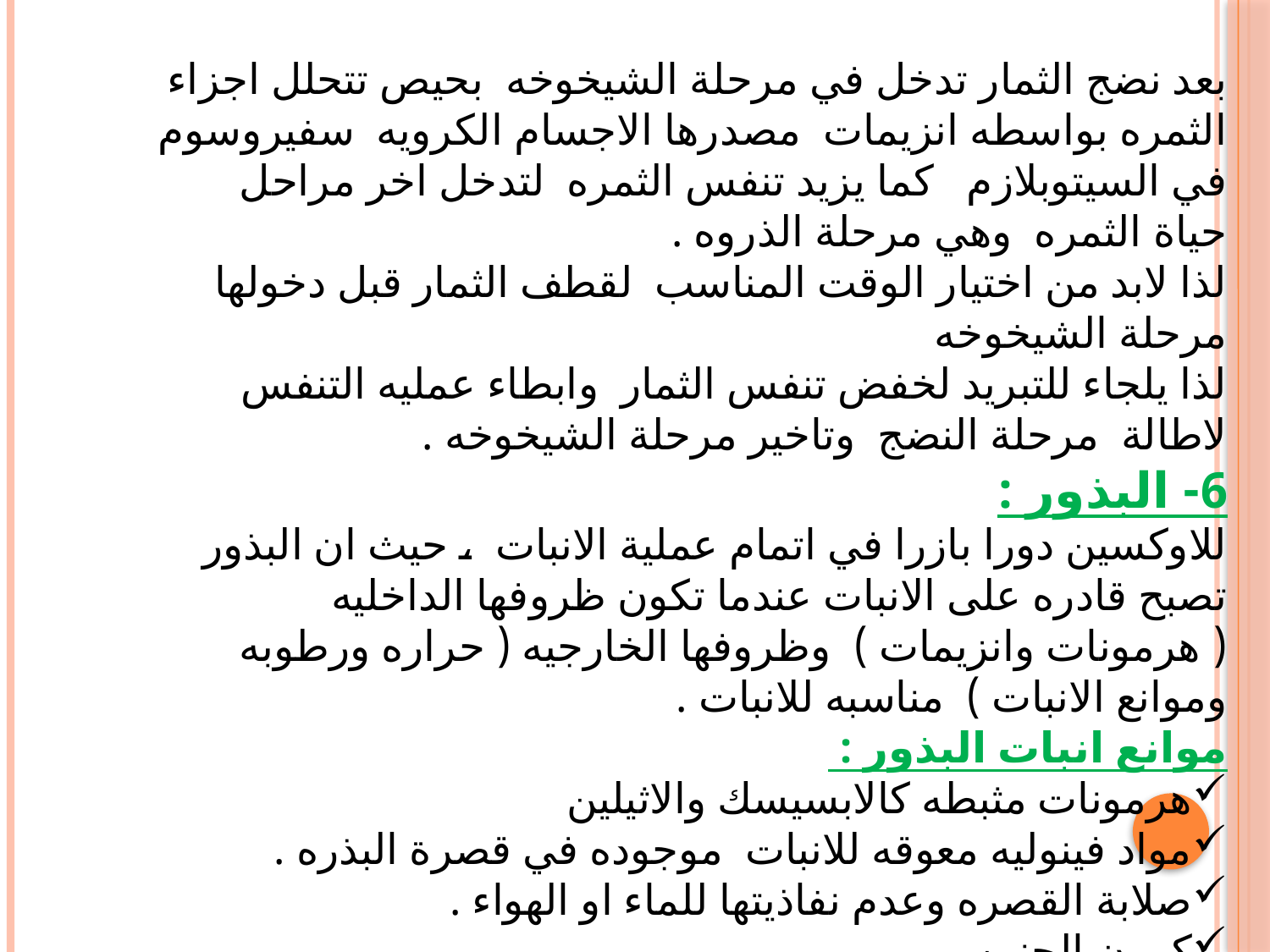

بعد نضج الثمار تدخل في مرحلة الشيخوخه  بحيص تتحلل اجزاء الثمره بواسطه انزيمات  مصدرها الاجسام الكرويه  سفيروسوم في السيتوبلازم   كما يزيد تنفس الثمره  لتدخل اخر مراحل حياة الثمره  وهي مرحلة الذروه .
لذا لابد من اختيار الوقت المناسب  لقطف الثمار قبل دخولها مرحلة الشيخوخه
لذا يلجاء للتبريد لخفض تنفس الثمار  وابطاء عمليه التنفس لاطالة  مرحلة النضج  وتاخير مرحلة الشيخوخه .
6- البذور :
للاوكسين دورا بازرا في اتمام عملية الانبات  ، حيث ان البذور تصبح قادره على الانبات عندما تكون ظروفها الداخليه ( هرمونات وانزيمات )  وظروفها الخارجيه ( حراره ورطوبه وموانع الانبات )  مناسبه للانبات .
موانع انبات البذور :
هرمونات مثبطه كالابسيسك والاثيلين
مواد فينوليه معوقه للانبات  موجوده في قصرة البذره .
صلابة القصره وعدم نفاذيتها للماء او الهواء .
كمون الجنين